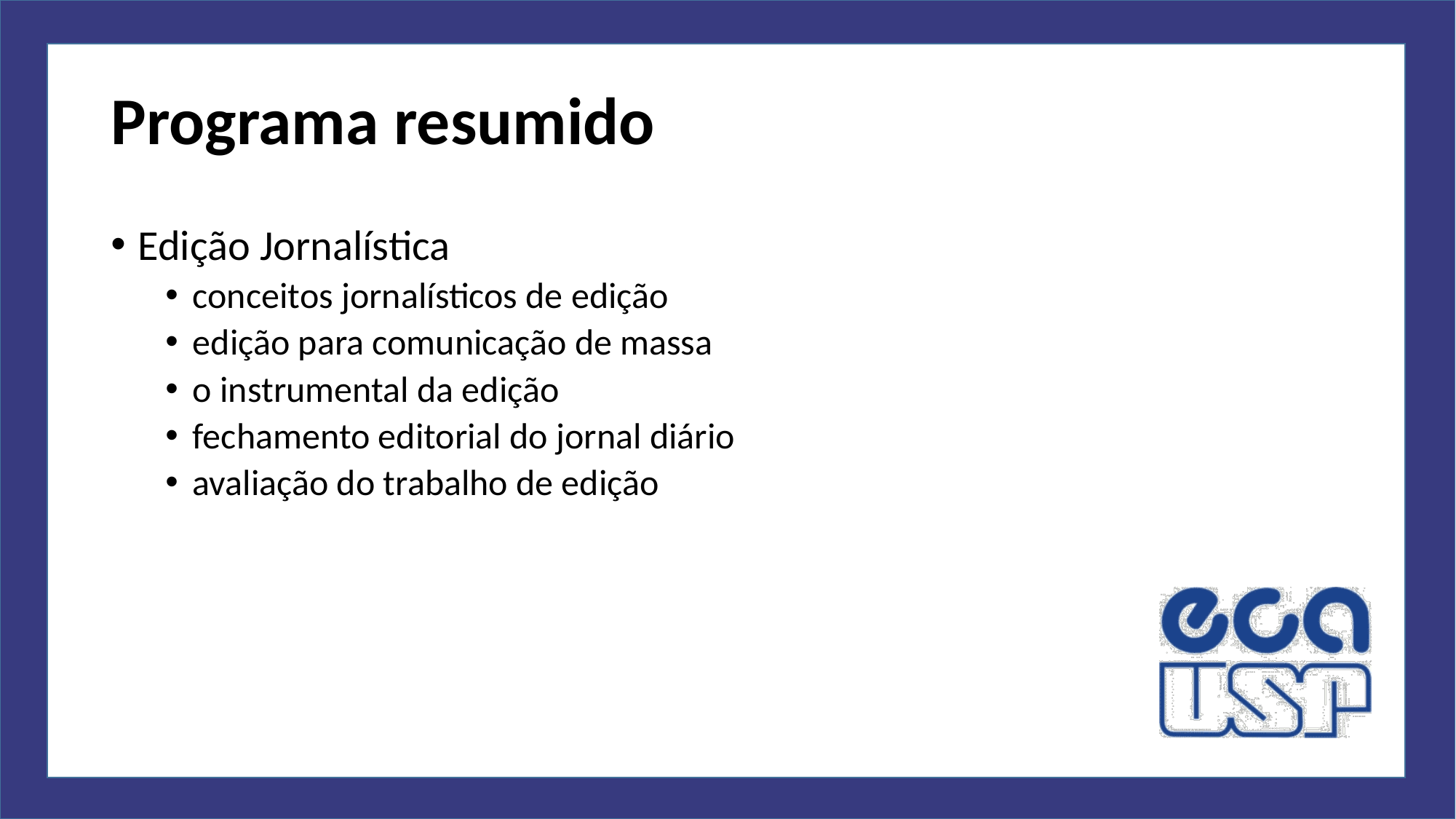

# Programa resumido
Edição Jornalística
conceitos jornalísticos de edição
edição para comunicação de massa
o instrumental da edição
fechamento editorial do jornal diário
avaliação do trabalho de edição